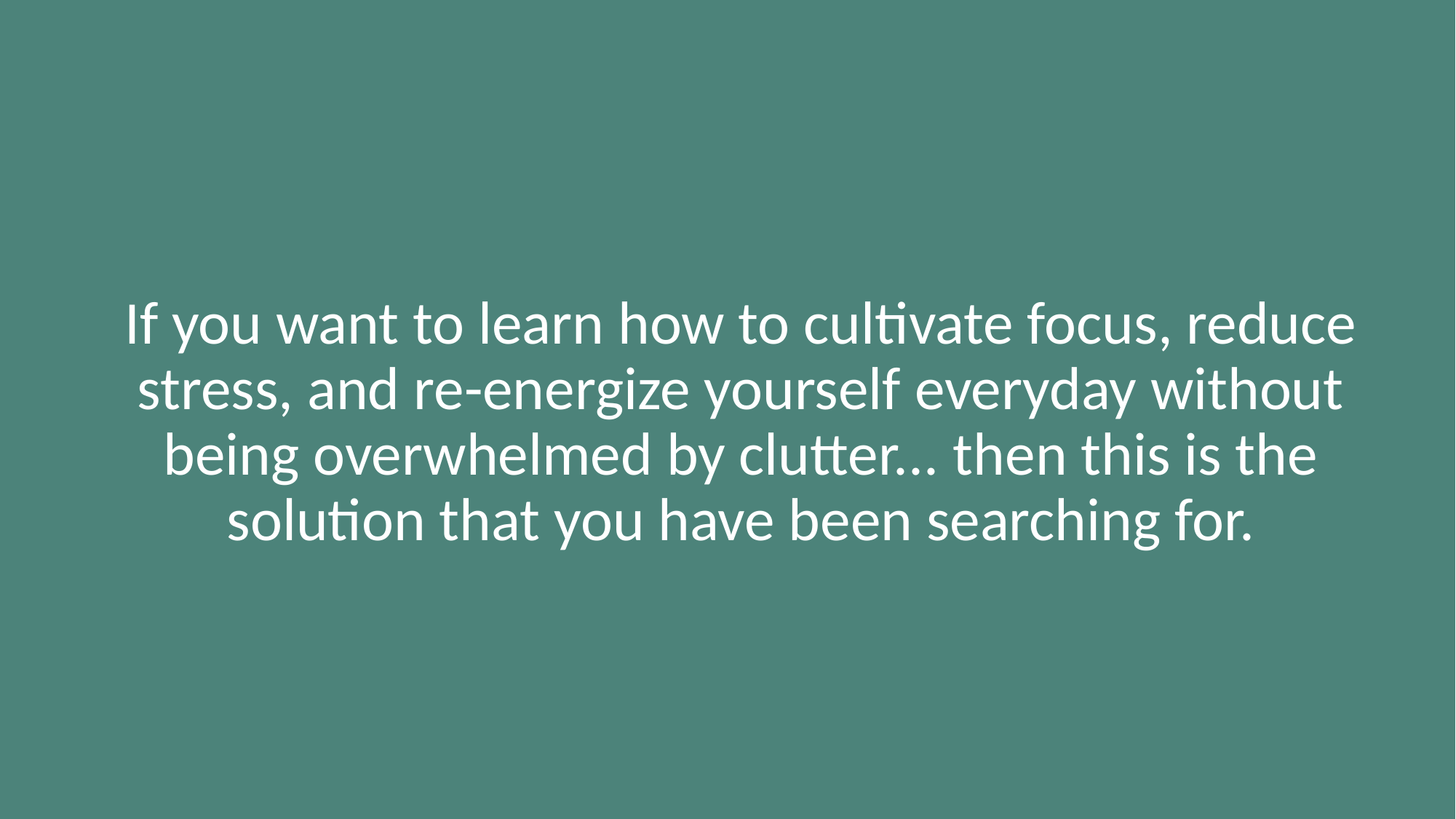

If you want to learn how to cultivate focus, reduce stress, and re-energize yourself everyday without being overwhelmed by clutter... then this is the solution that you have been searching for.